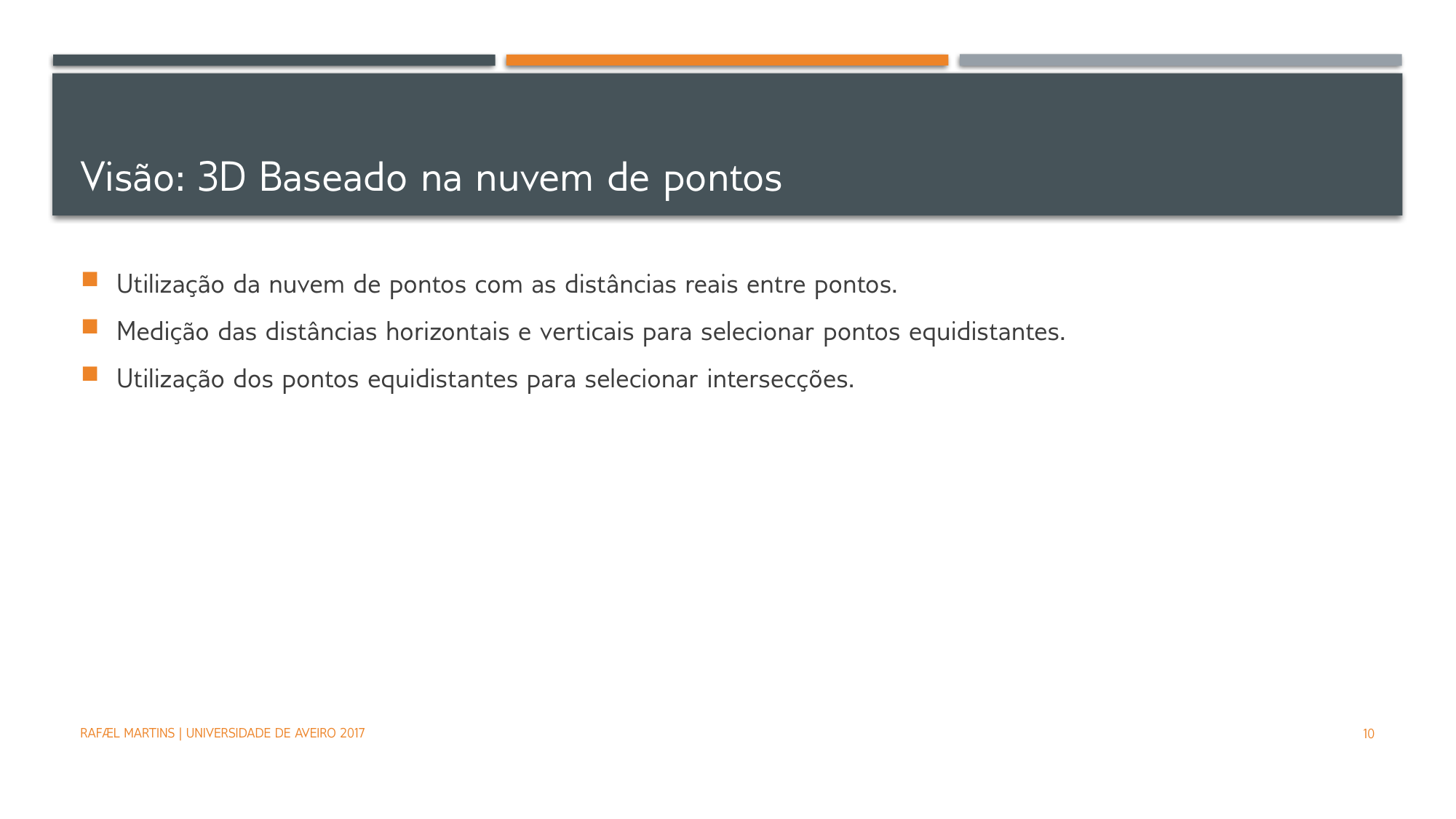

# Visão: 3D Baseado na nuvem de pontos
Utilização da nuvem de pontos com as distâncias reais entre pontos.
Medição das distâncias horizontais e verticais para selecionar pontos equidistantes.
Utilização dos pontos equidistantes para selecionar intersecções.
Rafael Martins | Universidade de Aveiro 2017
10